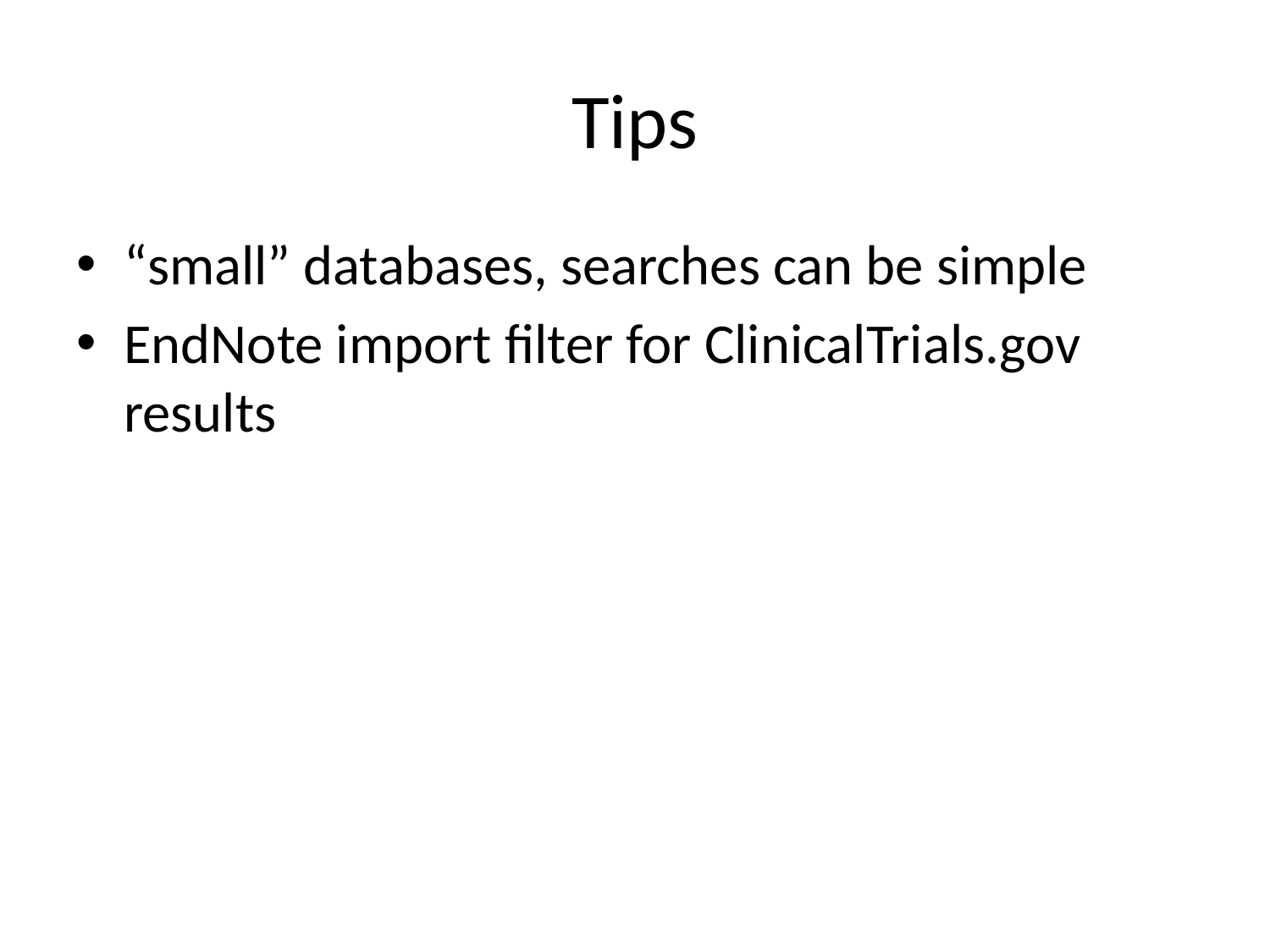

# Tips
“small” databases, searches can be simple
EndNote import filter for ClinicalTrials.gov results